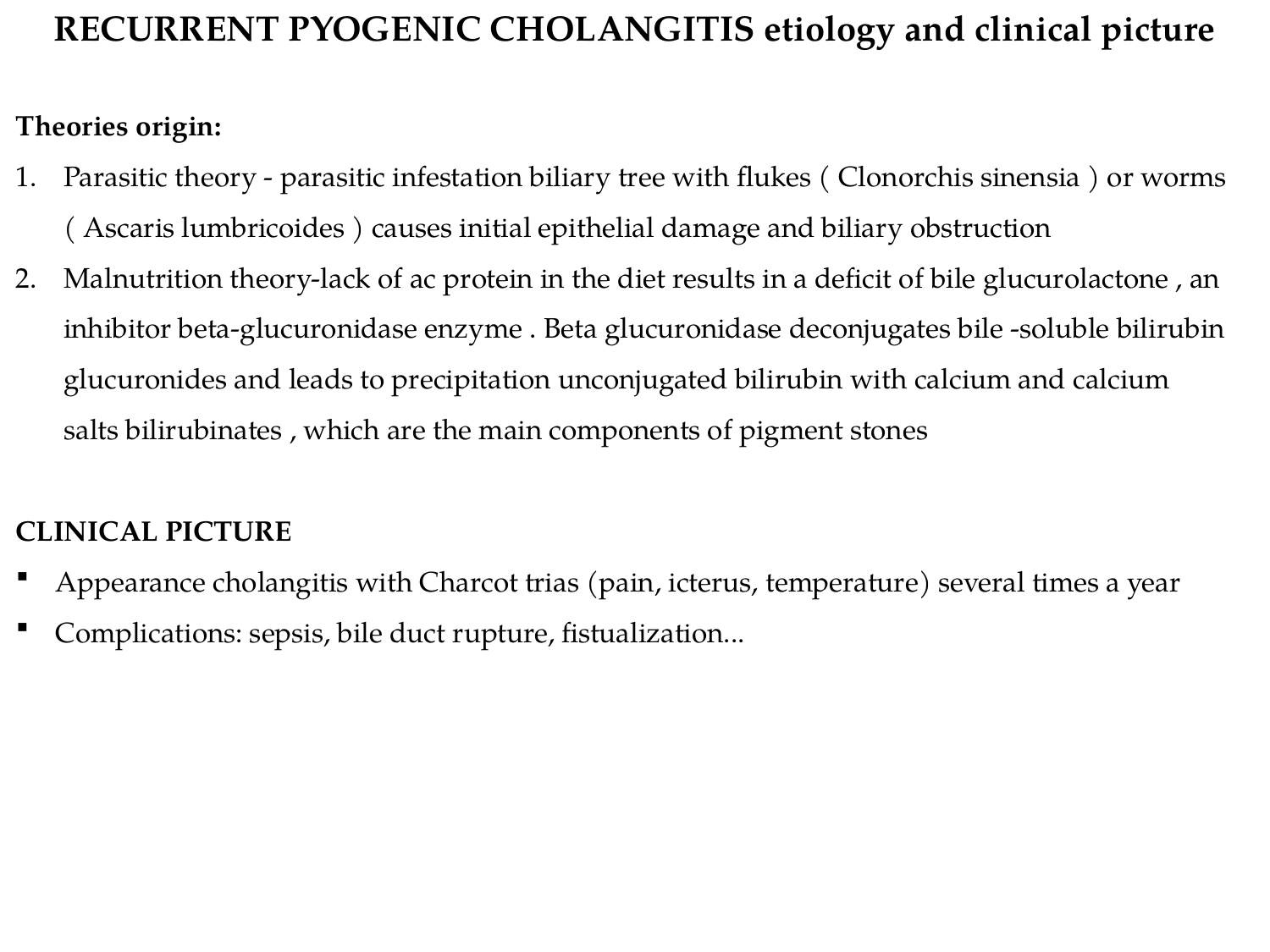

RECURRENT PYOGENIC CHOLANGITIS etiology and clinical picture
Theories origin:
Parasitic theory - parasitic infestation biliary tree with flukes ( Clonorchis sinensia ) or worms ( Ascaris lumbricoides ) causes initial epithelial damage and biliary obstruction
Malnutrition theory-lack of ac protein in the diet results in a deficit of bile glucurolactone , an inhibitor beta-glucuronidase enzyme . Beta glucuronidase deconjugates bile -soluble bilirubin glucuronides and leads to precipitation unconjugated bilirubin with calcium and calcium salts bilirubinates , which are the main components of pigment stones

CLINICAL PICTURE
Appearance cholangitis with Charcot trias (pain, icterus, temperature) several times a year
Complications: sepsis, bile duct rupture, fistualization...